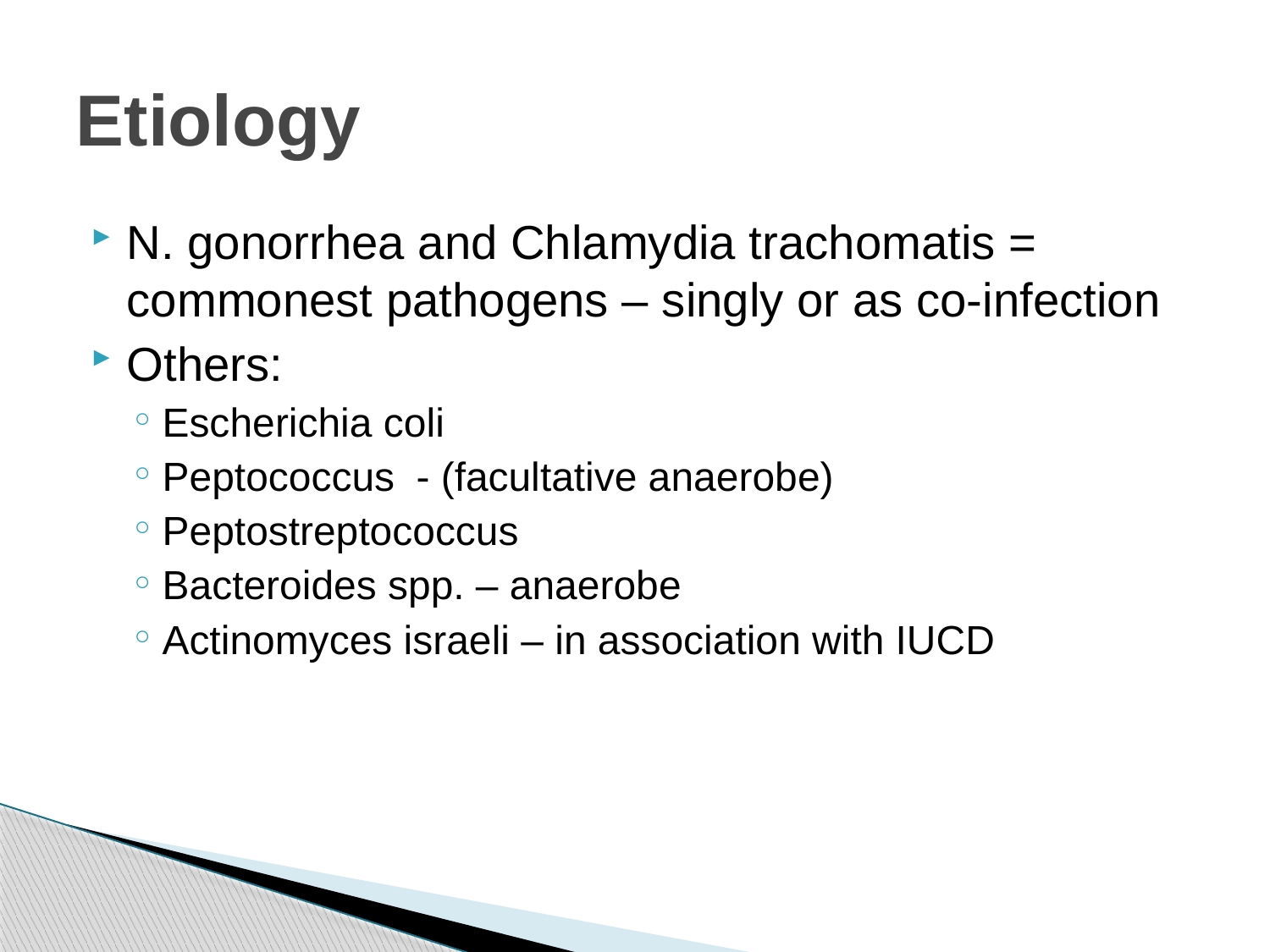

# Etiology
N. gonorrhea and Chlamydia trachomatis = commonest pathogens – singly or as co-infection
Others:
Escherichia coli
Peptococcus	- (facultative anaerobe)
Peptostreptococcus
Bacteroides spp. – anaerobe
Actinomyces israeli – in association with IUCD